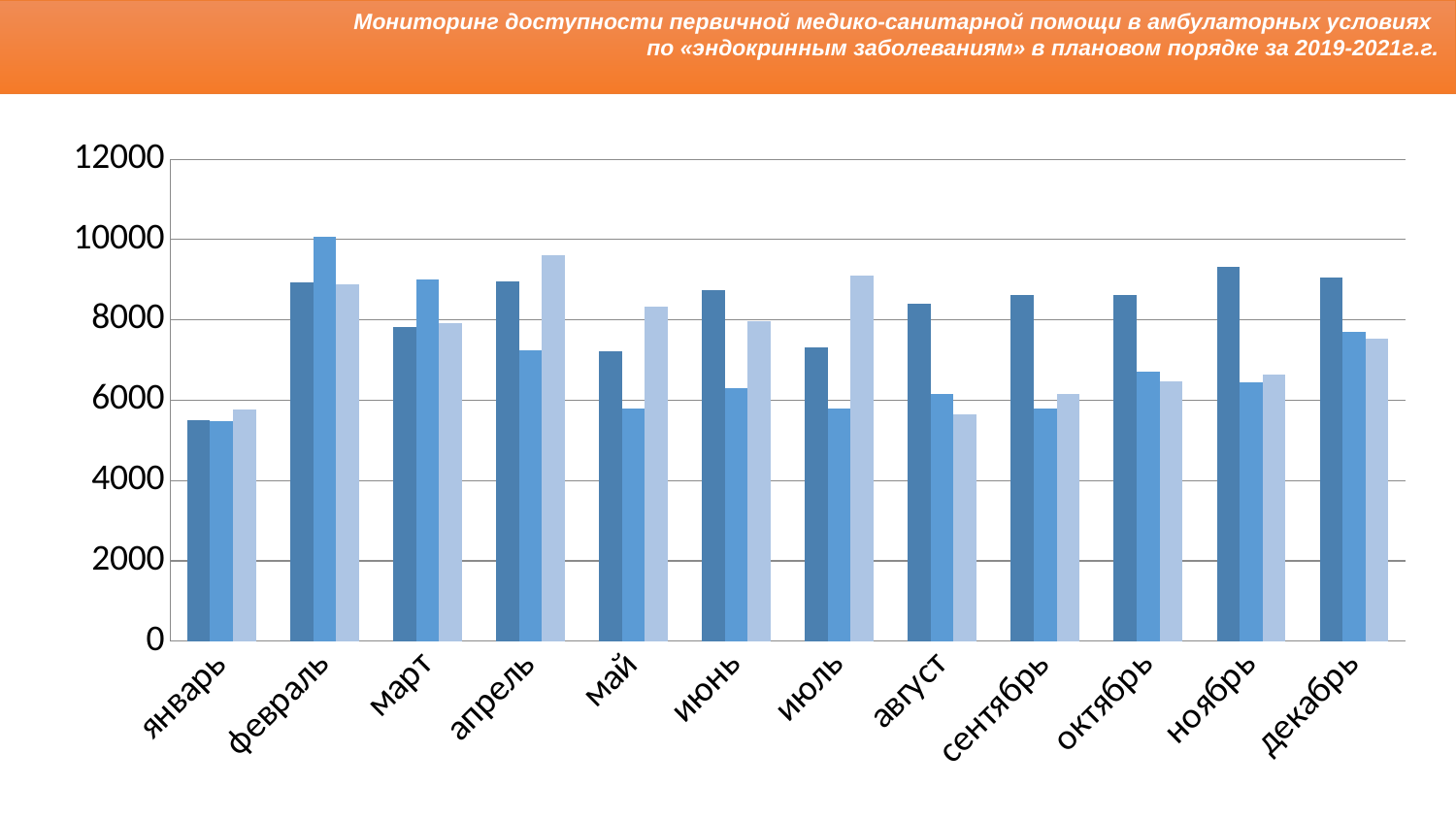

Мониторинг доступности первичной медико-санитарной помощи в амбулаторных условиях
по «эндокринным заболеваниям» в плановом порядке за 2019-2021г.г.

### Chart

| Category | 2019 | 2020 | 2021 |
|---|---|---|---|
| январь | 5509.0 | 5476.0 | 5773.0 |
| февраль | 8925.0 | 10066.0 | 8878.0 |
| март | 7833.0 | 9007.0 | 7925.0 |
| апрель | 8966.0 | 7243.0 | 9613.0 |
| май | 7226.0 | 5794.0 | 8334.0 |
| июнь | 8750.0 | 6297.0 | 7967.0 |
| июль | 7323.0 | 5795.0 | 9093.0 |
| август | 8406.0 | 6149.0 | 5641.0 |
| сентябрь | 8614.0 | 5795.0 | 6161.0 |
| октябрь | 8626.0 | 6716.0 | 6474.0 |
| ноябрь | 9308.0 | 6452.0 | 6643.0 |
| декабрь | 9061.0 | 7708.0 | 7540.0 |